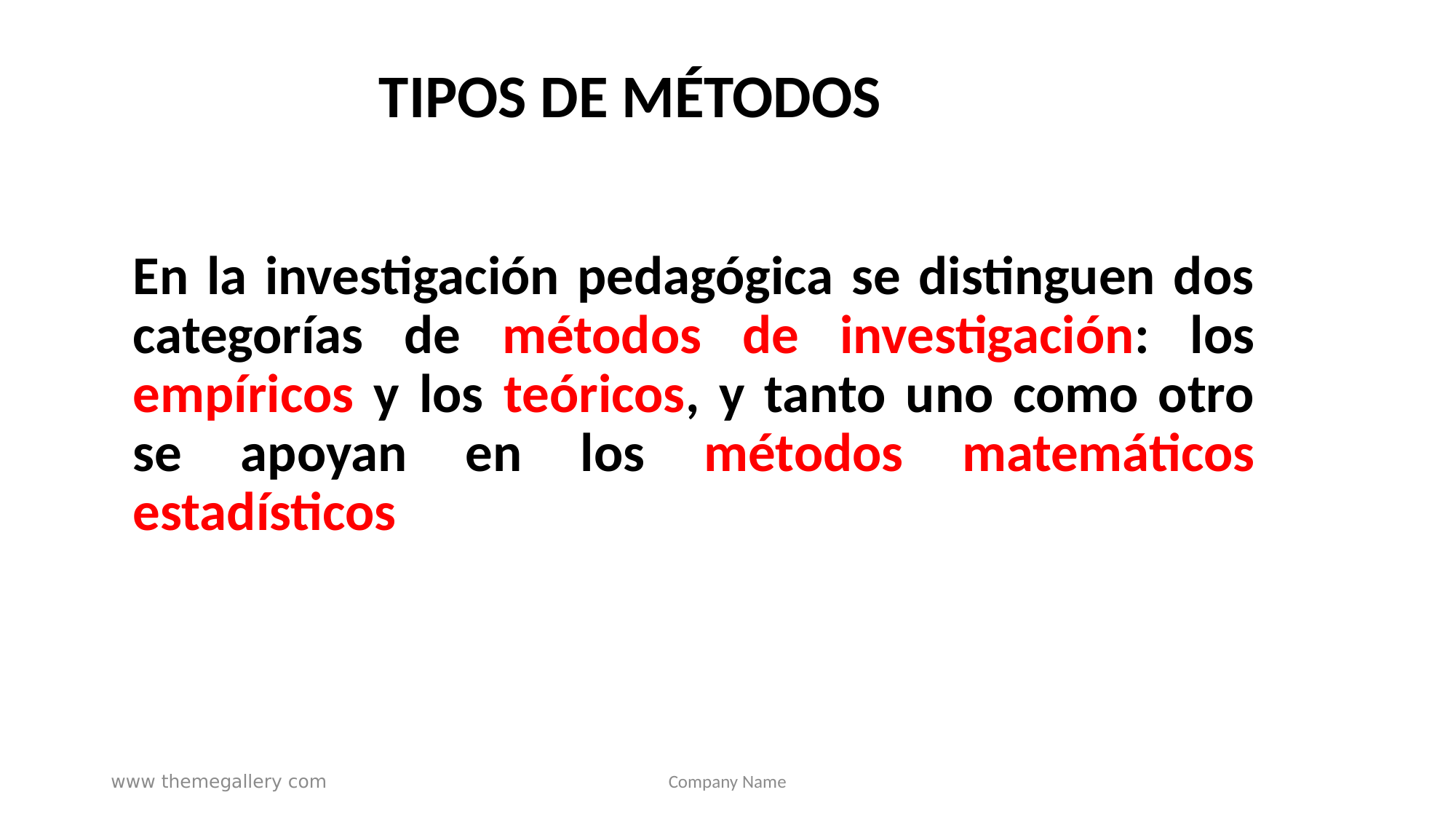

TIPOS DE MÉTODOS
En la investigación pedagógica se distinguen dos categorías de métodos de investigación: los empíricos y los teóricos, y tanto uno como otro se apoyan en los métodos matemáticos estadísticos
www themegallery com
Company Name